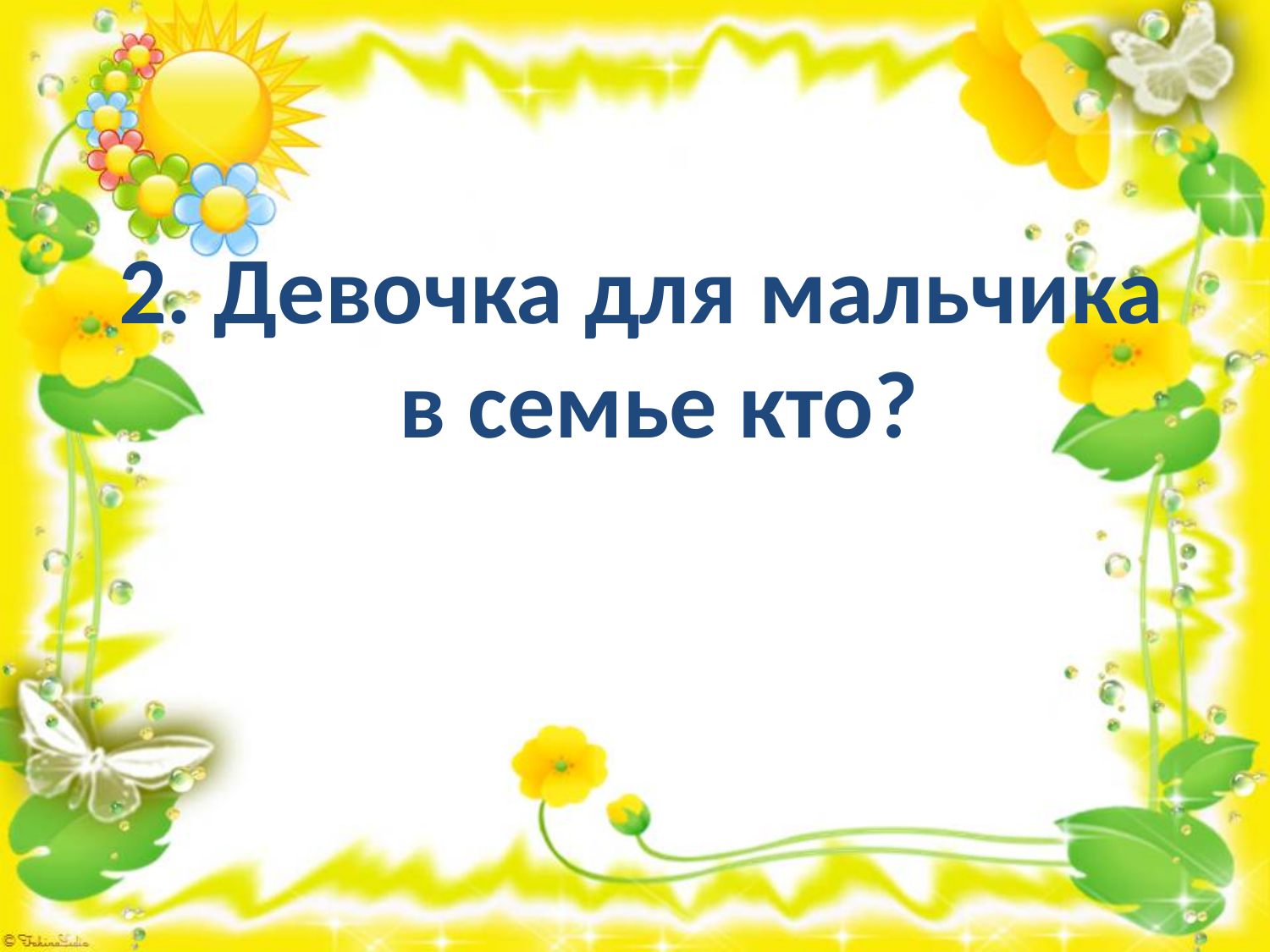

#
 2. Девочка для мальчика в семье кто?